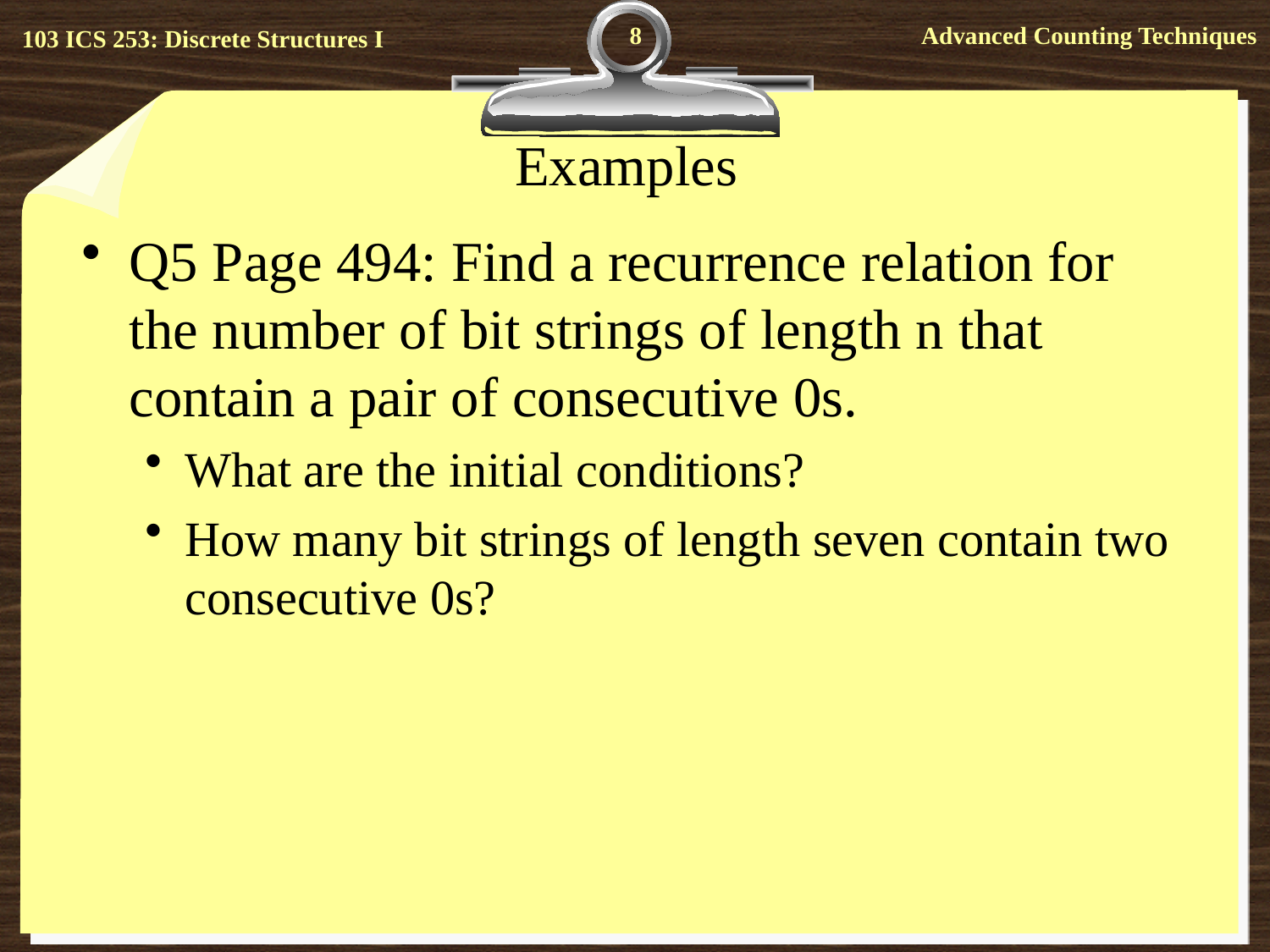

8
# Examples
Q5 Page 494: Find a recurrence relation for the number of bit strings of length n that contain a pair of consecutive 0s.
What are the initial conditions?
How many bit strings of length seven contain two consecutive 0s?